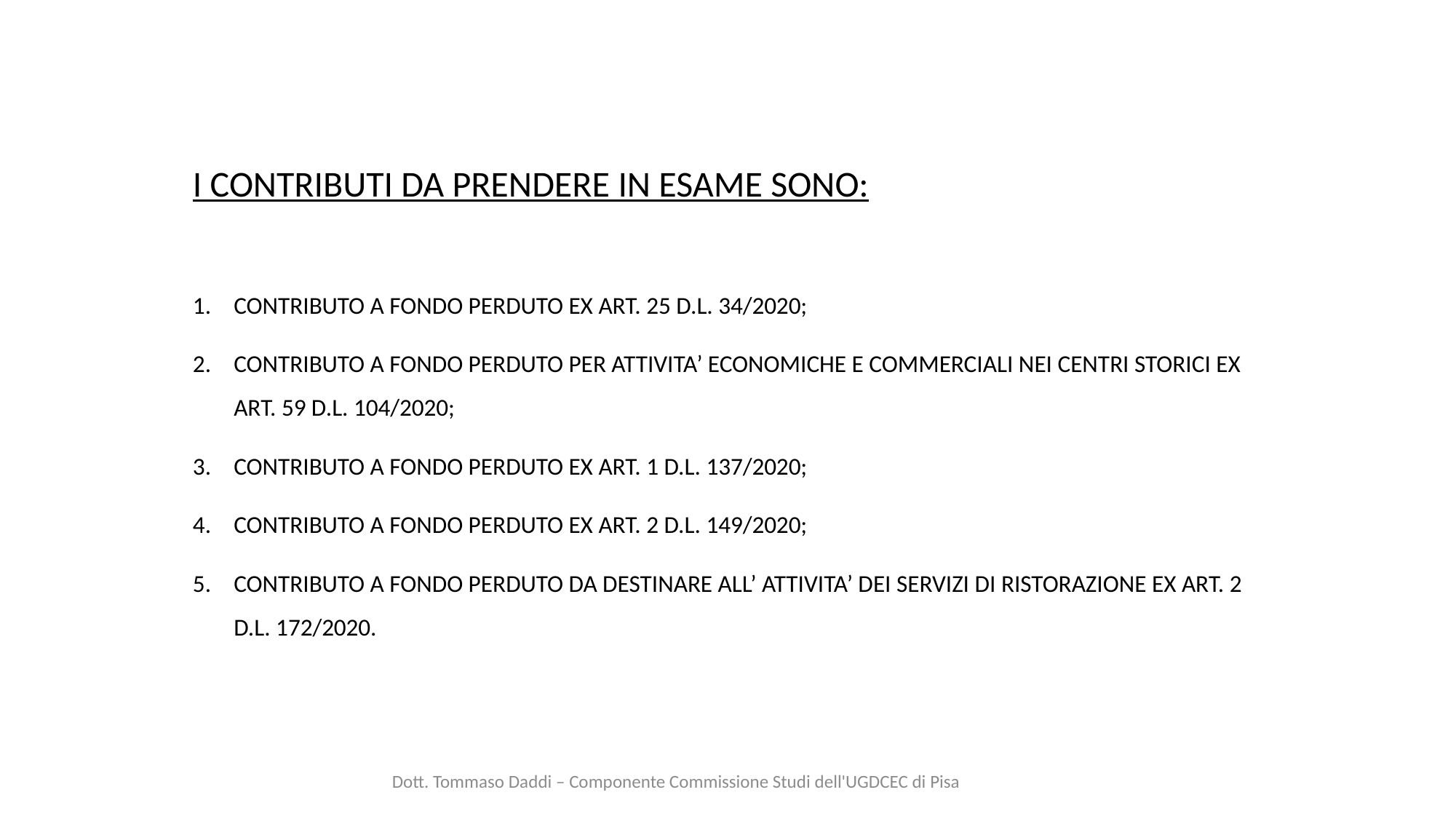

# I CONTRIBUTI DA PRENDERE IN ESAME SONO:

CONTRIBUTO A FONDO PERDUTO EX ART. 25 D.L. 34/2020;
CONTRIBUTO A FONDO PERDUTO PER ATTIVITA’ ECONOMICHE E COMMERCIALI NEI CENTRI STORICI EX ART. 59 D.L. 104/2020;
CONTRIBUTO A FONDO PERDUTO EX ART. 1 D.L. 137/2020;
CONTRIBUTO A FONDO PERDUTO EX ART. 2 D.L. 149/2020;
CONTRIBUTO A FONDO PERDUTO DA DESTINARE ALL’ ATTIVITA’ DEI SERVIZI DI RISTORAZIONE EX ART. 2 D.L. 172/2020.

Dott. Tommaso Daddi – Componente Commissione Studi dell'UGDCEC di Pisa